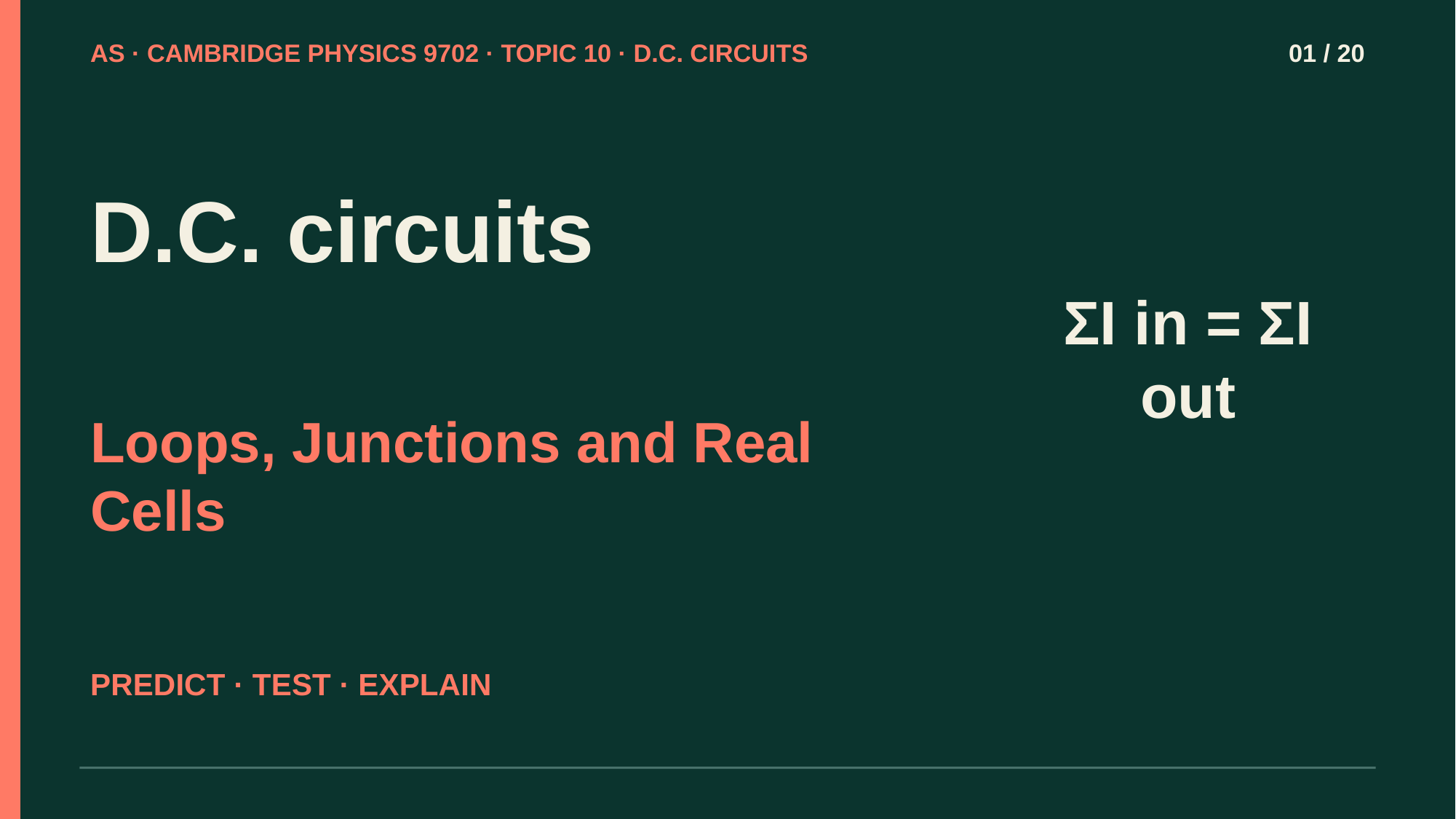

AS · CAMBRIDGE PHYSICS 9702 · TOPIC 10 · D.C. CIRCUITS
01 / 20
D.C. circuits
ΣI in = ΣI out
Loops, Junctions and Real Cells
PREDICT · TEST · EXPLAIN